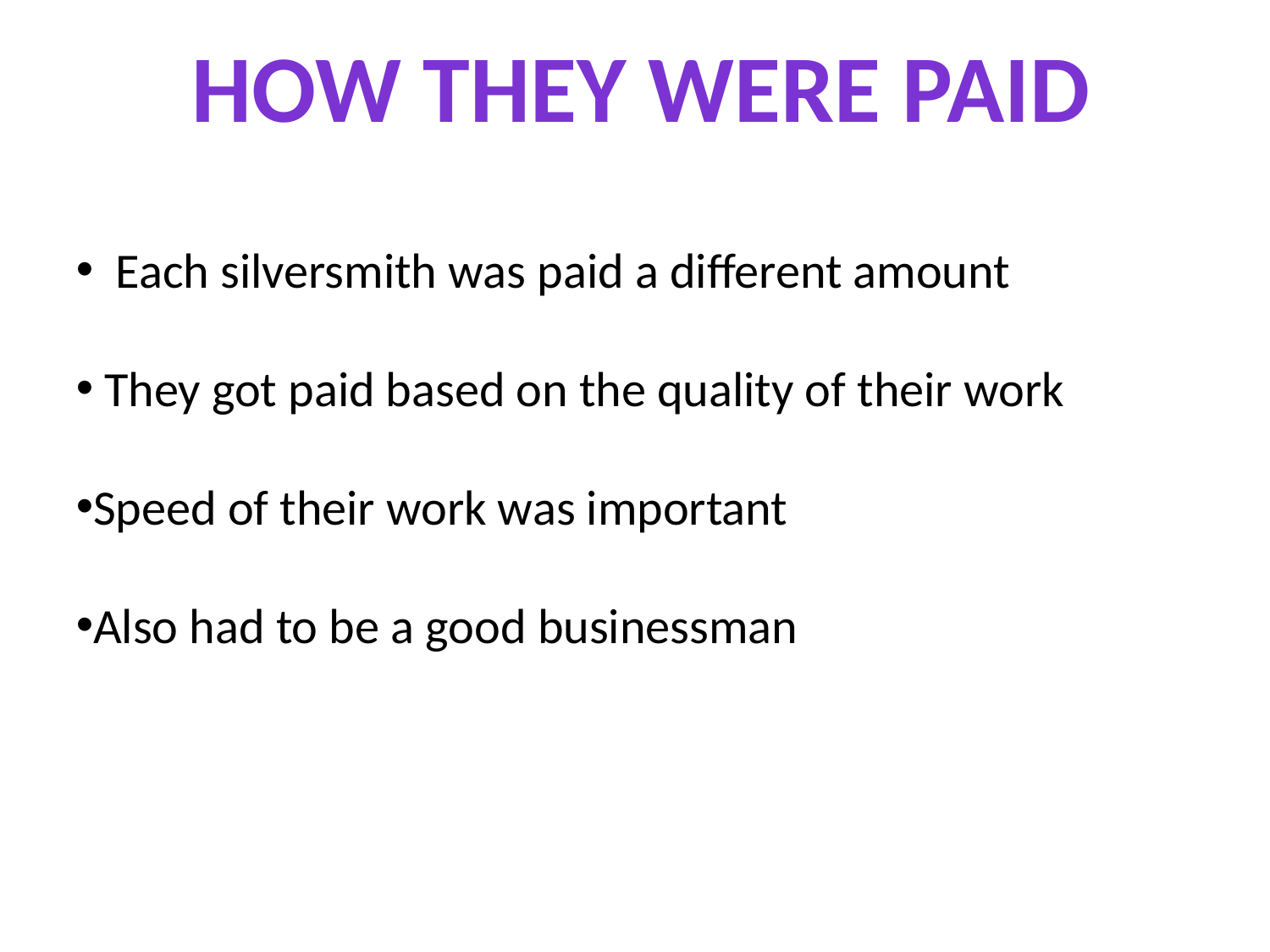

how they were paid
  Each silversmith was paid a different amount

 They got paid based on the quality of their work

Speed of their work was important

Also had to be a good businessman